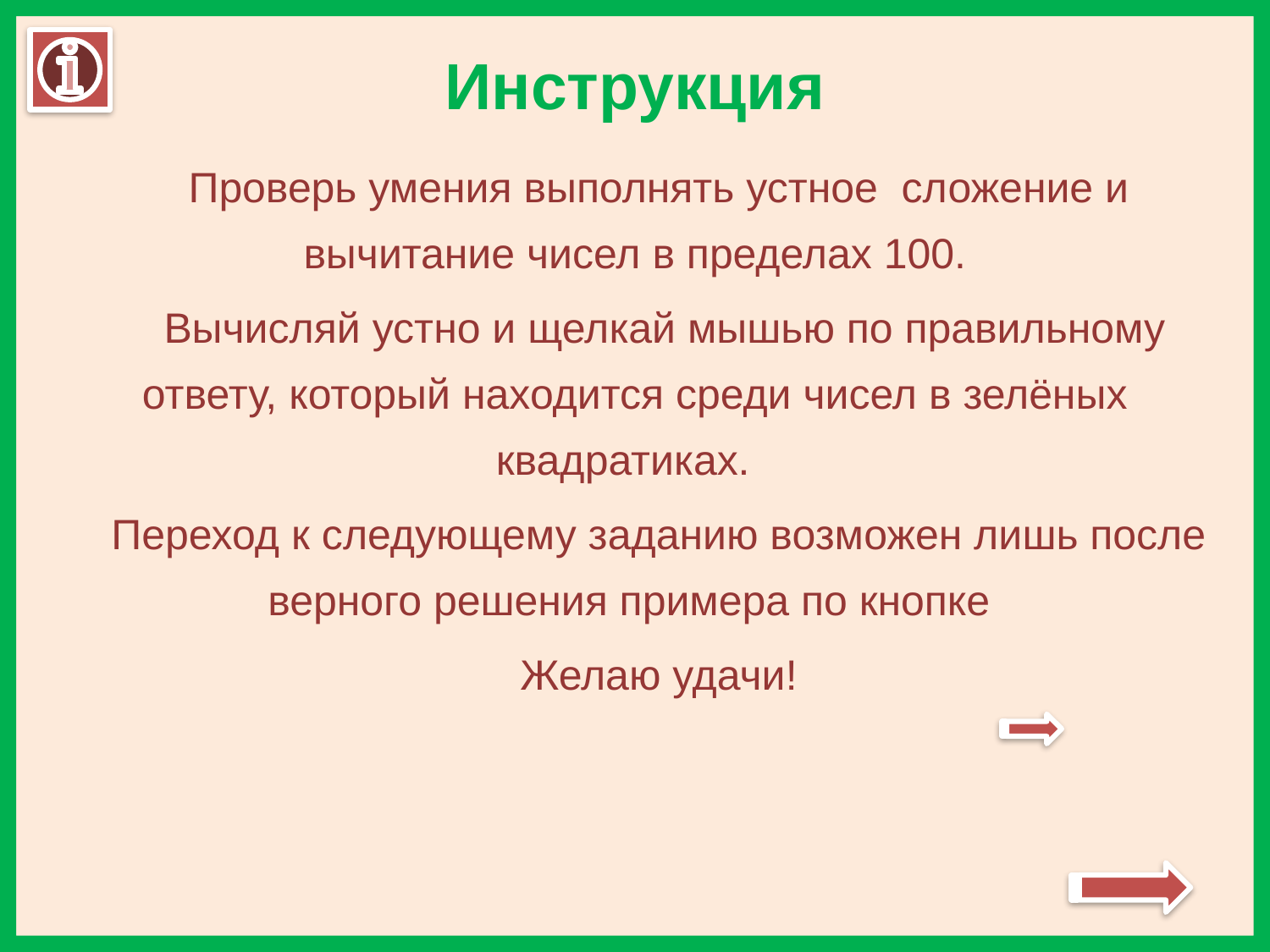

# Инструкция
Проверь умения выполнять устное  сложение и вычитание чисел в пределах 100.
 Вычисляй устно и щелкай мышью по правильному ответу, который находится среди чисел в зелёных квадратиках.
Переход к следующему заданию возможен лишь после верного решения примера по кнопке
Желаю удачи!